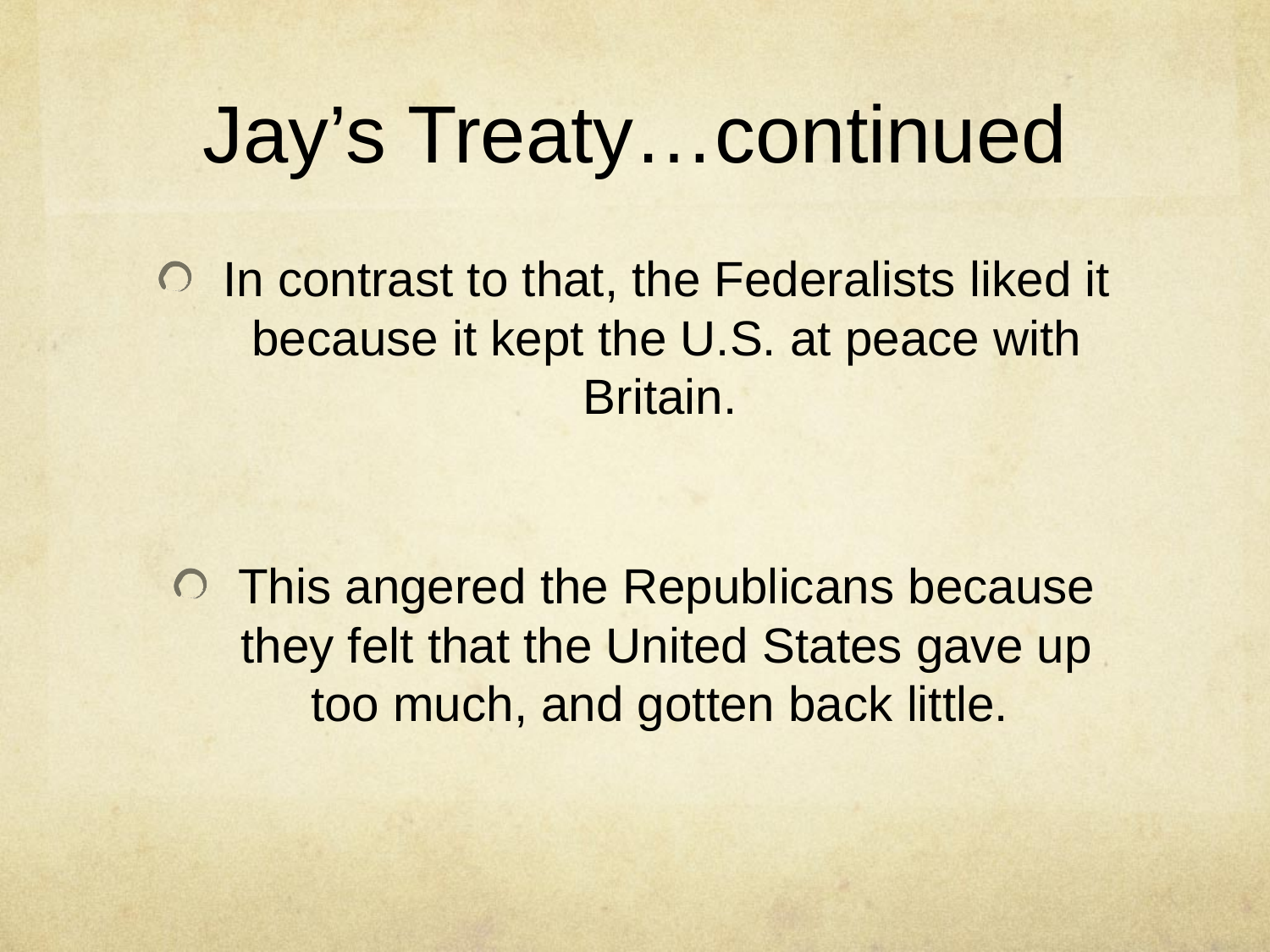

# Jay’s Treaty…continued
In contrast to that, the Federalists liked it because it kept the U.S. at peace with Britain.

This angered the Republicans because they felt that the United States gave up too much, and gotten back little.